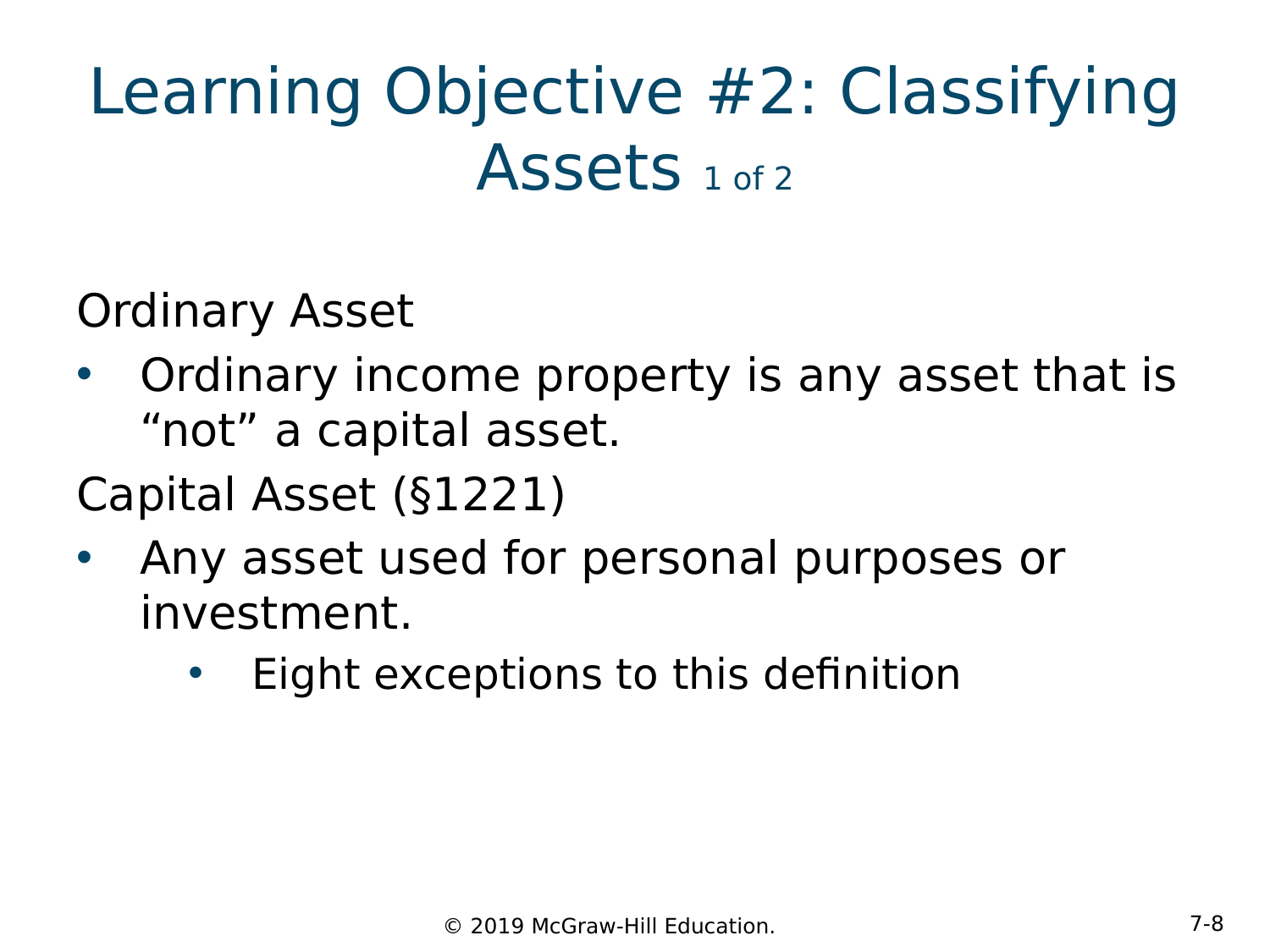

# Learning Objective #2: Classifying Assets 1 of 2
Ordinary Asset
Ordinary income property is any asset that is “not” a capital asset.
Capital Asset (§1221)
Any asset used for personal purposes or investment.
Eight exceptions to this definition